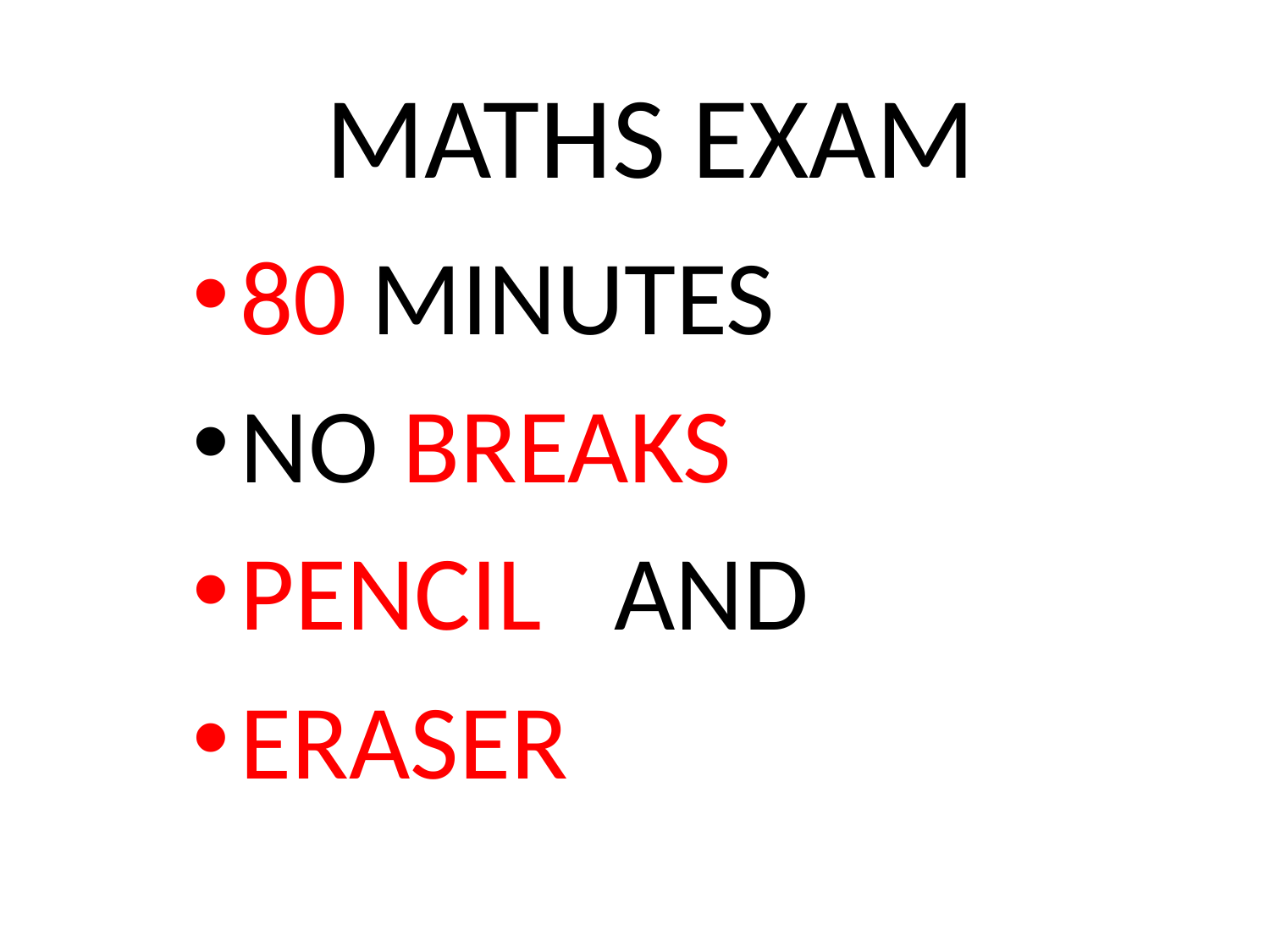

# MATHS EXAM
80 MINUTES
NO BREAKS
PENCIL   AND
ERASER